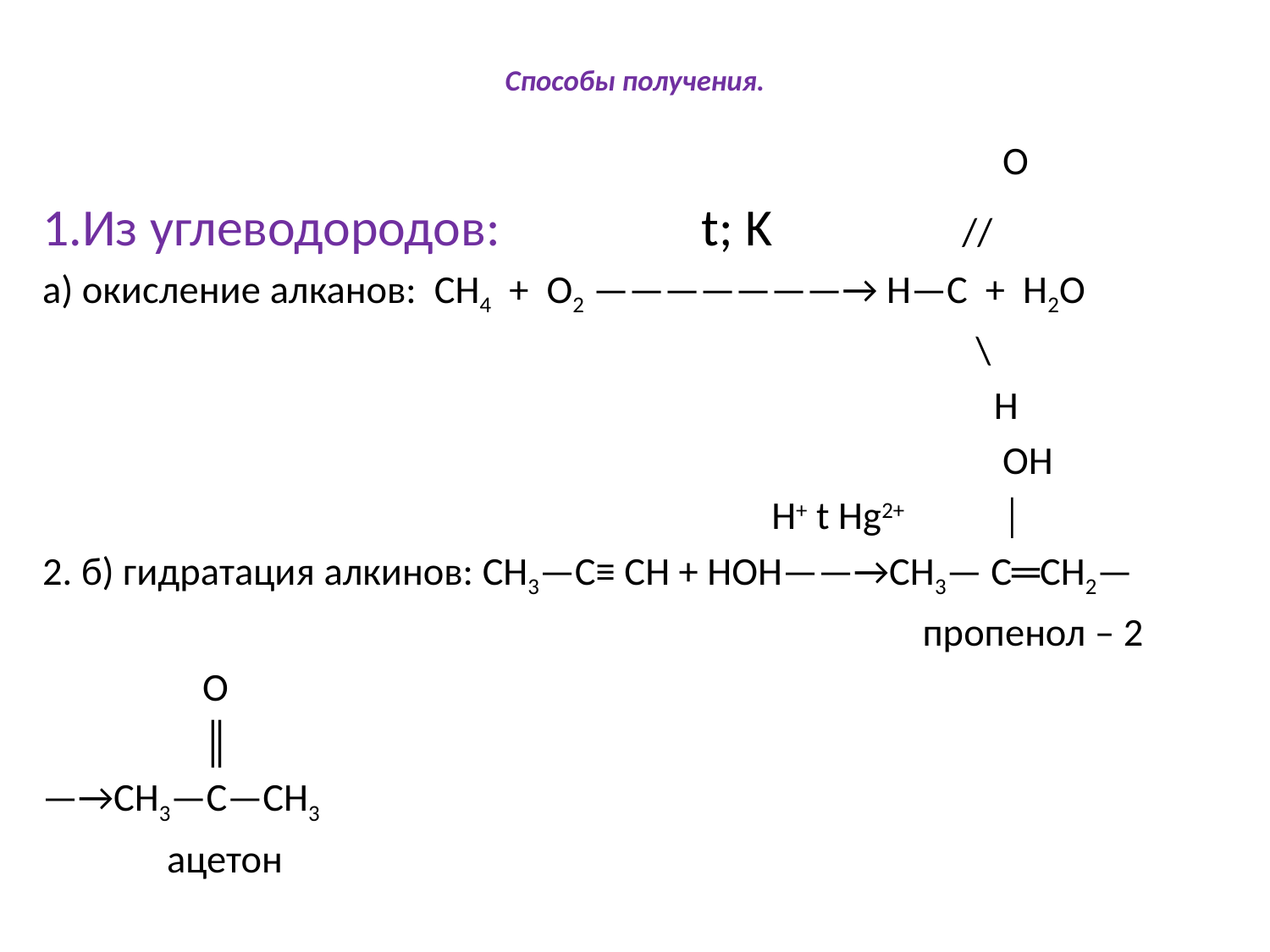

# Способы получения.
                                                                                                            О
1.Из углеводородов:                 t; K                //
а) окисление алканов:  СН4  +  О2 ———————→ Н—С  +  Н2О
                                                                                                         \
                                                                                                           Н
                                                                                                            ОН
                                                                                  Н+ t Hg2+           │
2. б) гидратация алкинов: СН3—С≡ СН + НОН——→СН3— С═СН2—
                                                                                                   пропенол – 2
                  О
                  ║
—→СН3—С—СН3
              ацетон